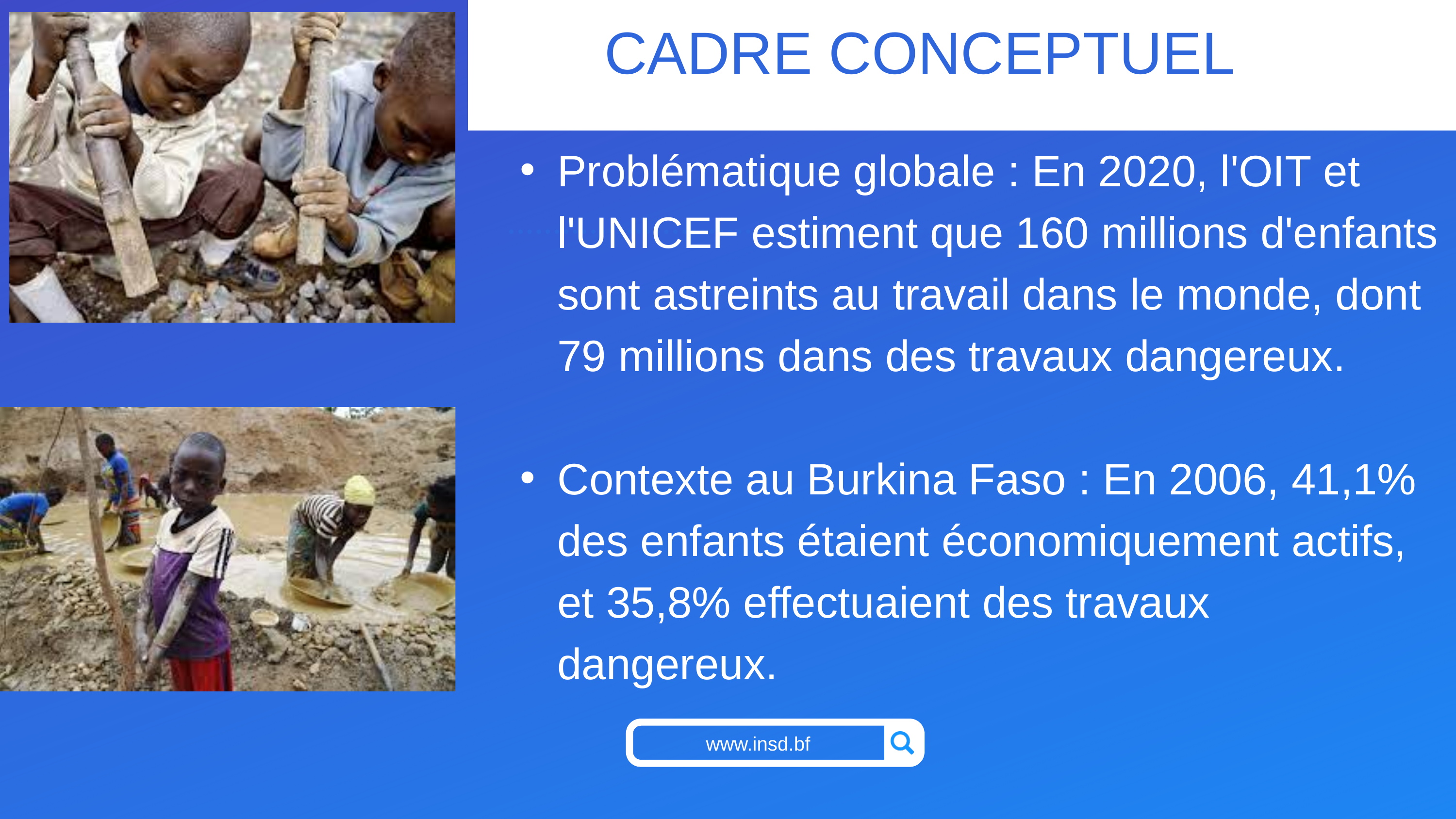

CADRE CONCEPTUEL

Problématique globale : En 2020, l'OIT et l'UNICEF estiment que 160 millions d'enfants sont astreints au travail dans le monde, dont 79 millions dans des travaux dangereux.

Contexte au Burkina Faso : En 2006, 41,1% des enfants étaient économiquement actifs, et 35,8% effectuaient des travaux dangereux.

www.insd.bf